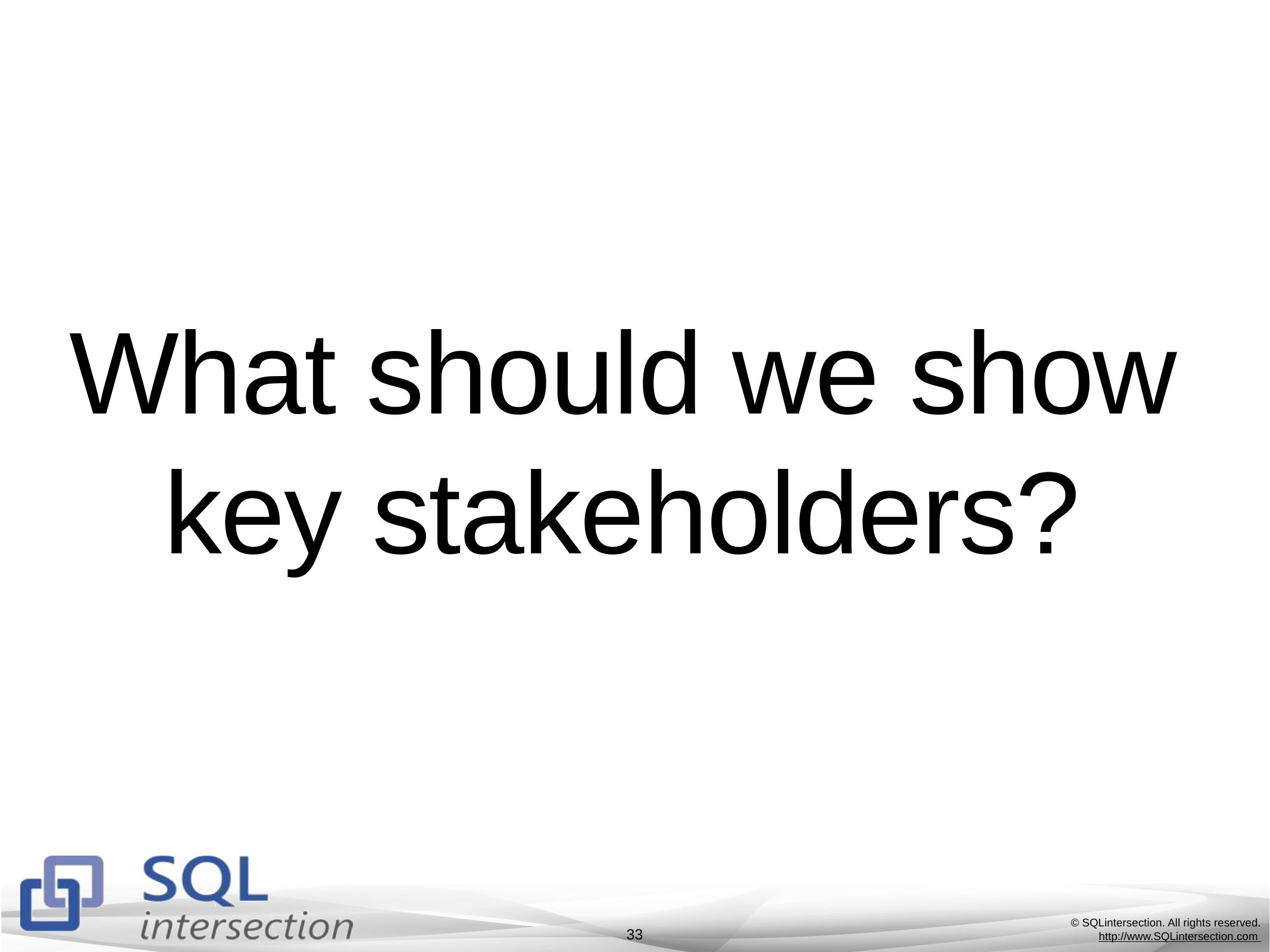

# What should we show key stakeholders?